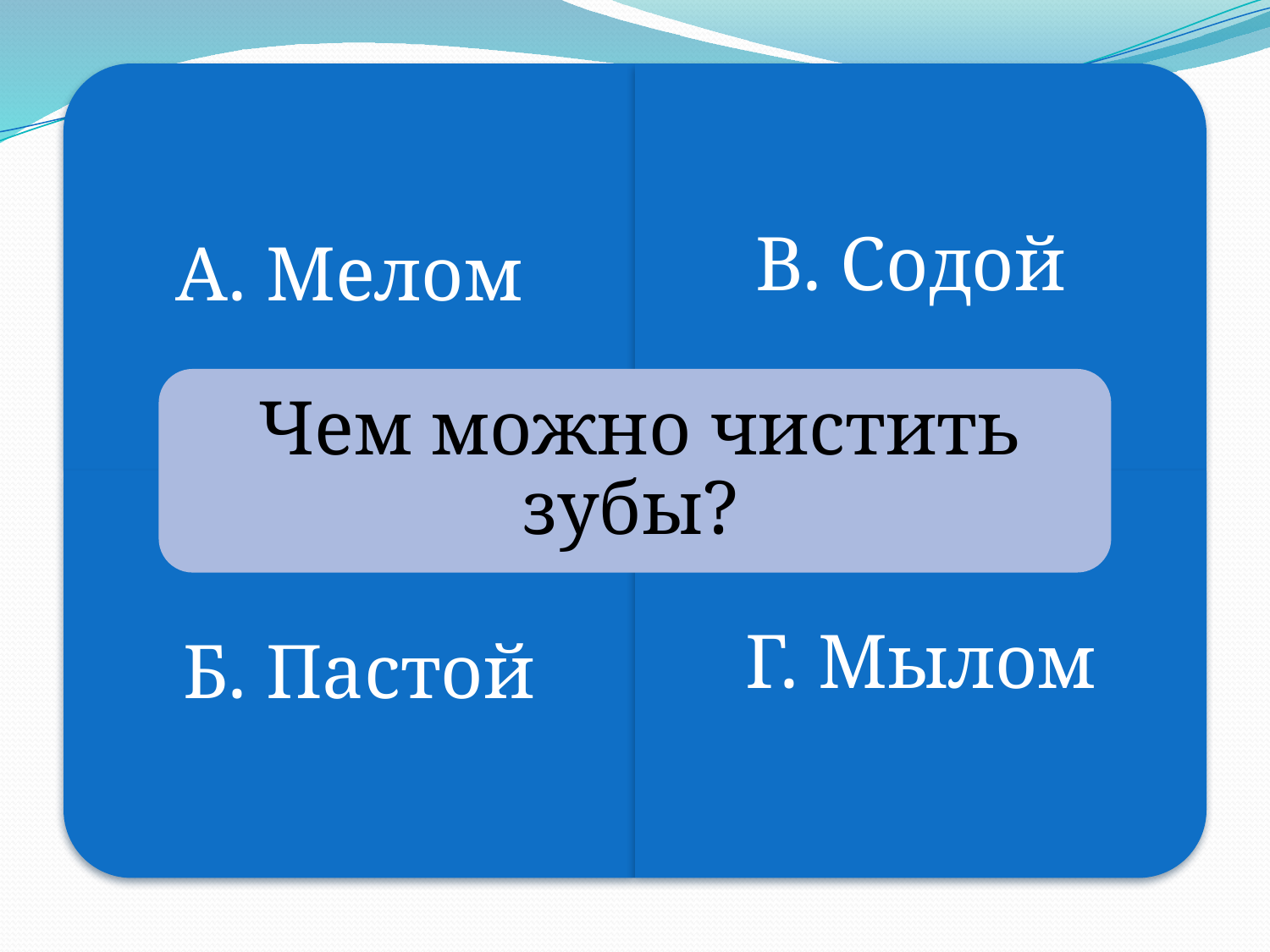

А. Мелом
В. Содой
Б. Пастой
Г. Мылом
Чем можно чистить зубы?
#